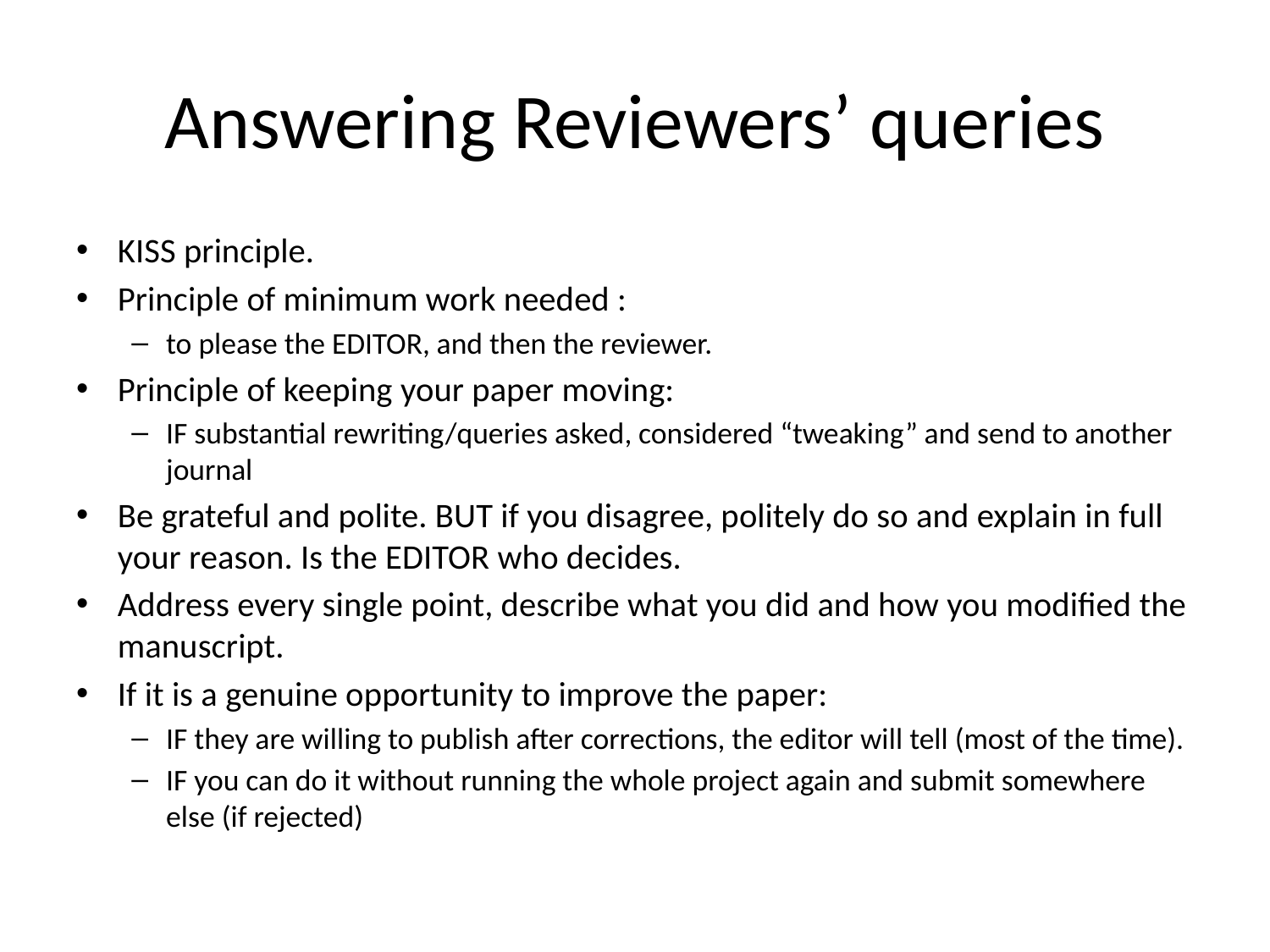

# Answering Reviewers’ queries
KISS principle.
Principle of minimum work needed :
to please the EDITOR, and then the reviewer.
Principle of keeping your paper moving:
IF substantial rewriting/queries asked, considered “tweaking” and send to another journal
Be grateful and polite. BUT if you disagree, politely do so and explain in full your reason. Is the EDITOR who decides.
Address every single point, describe what you did and how you modified the manuscript.
If it is a genuine opportunity to improve the paper:
IF they are willing to publish after corrections, the editor will tell (most of the time).
IF you can do it without running the whole project again and submit somewhere else (if rejected)